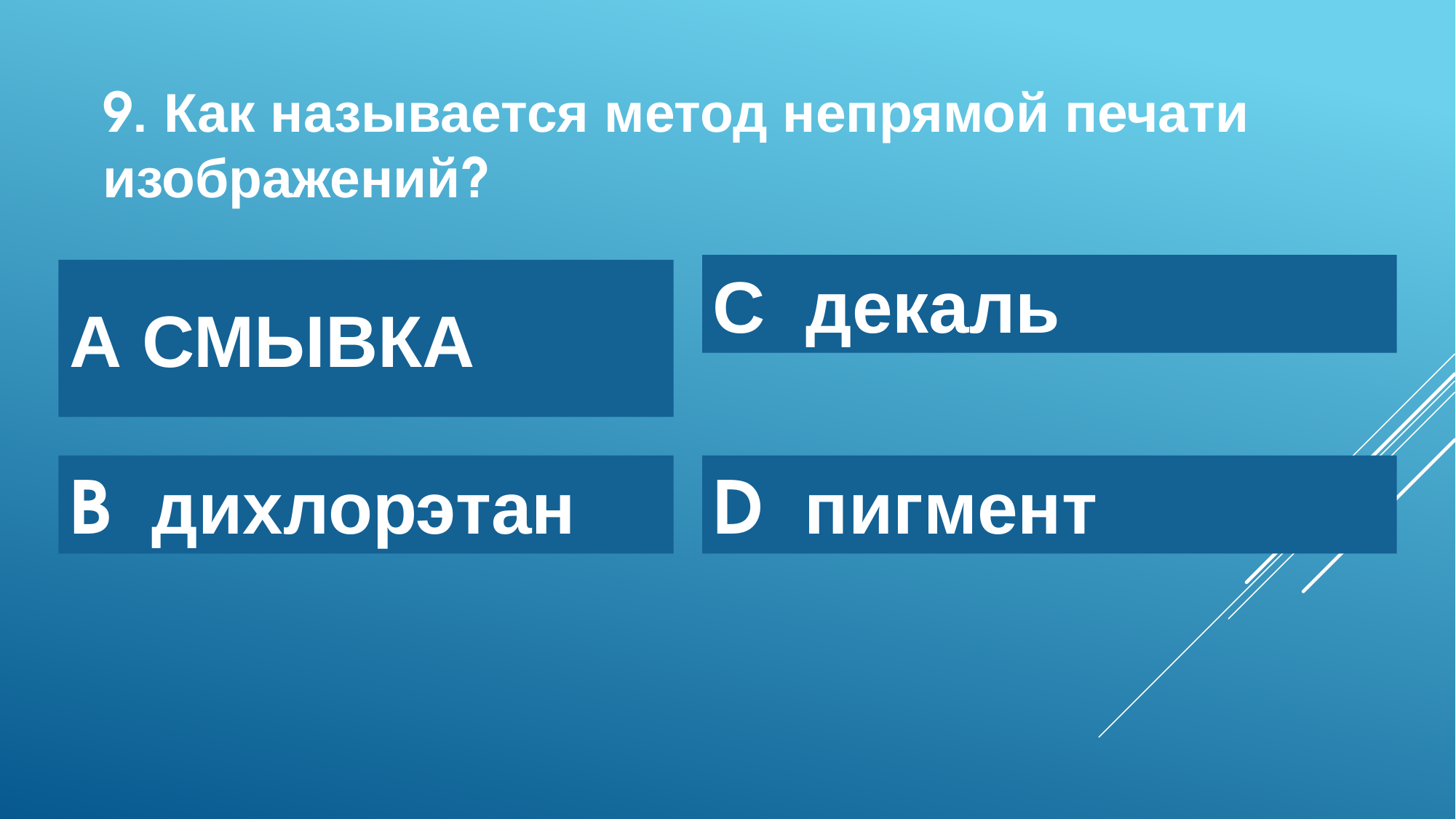

9. Как называется метод непрямой печати изображений?
С  декаль
# А смывка
B  дихлорэтан
D  пигмент